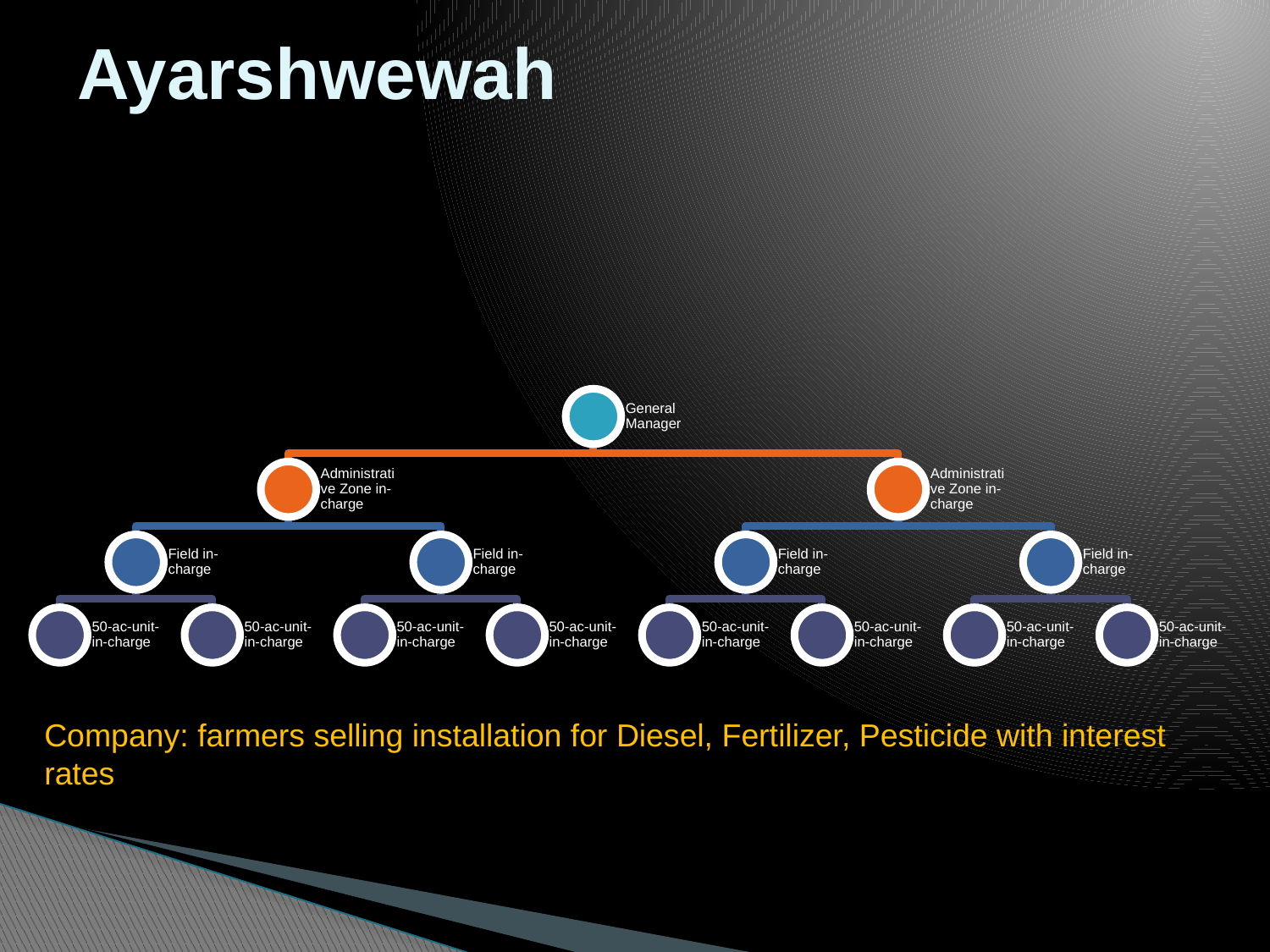

# Ayarshwewah
General Manager
Administrative Zone in-charge
Field in-charge
50-ac-unit-in-charge
50-ac-unit-in-charge
Field in-charge
50-ac-unit-in-charge
50-ac-unit-in-charge
Administrative Zone in-charge
Field in-charge
50-ac-unit-in-charge
50-ac-unit-in-charge
Field in-charge
50-ac-unit-in-charge
50-ac-unit-in-charge
Company: farmers selling installation for Diesel, Fertilizer, Pesticide with interest rates